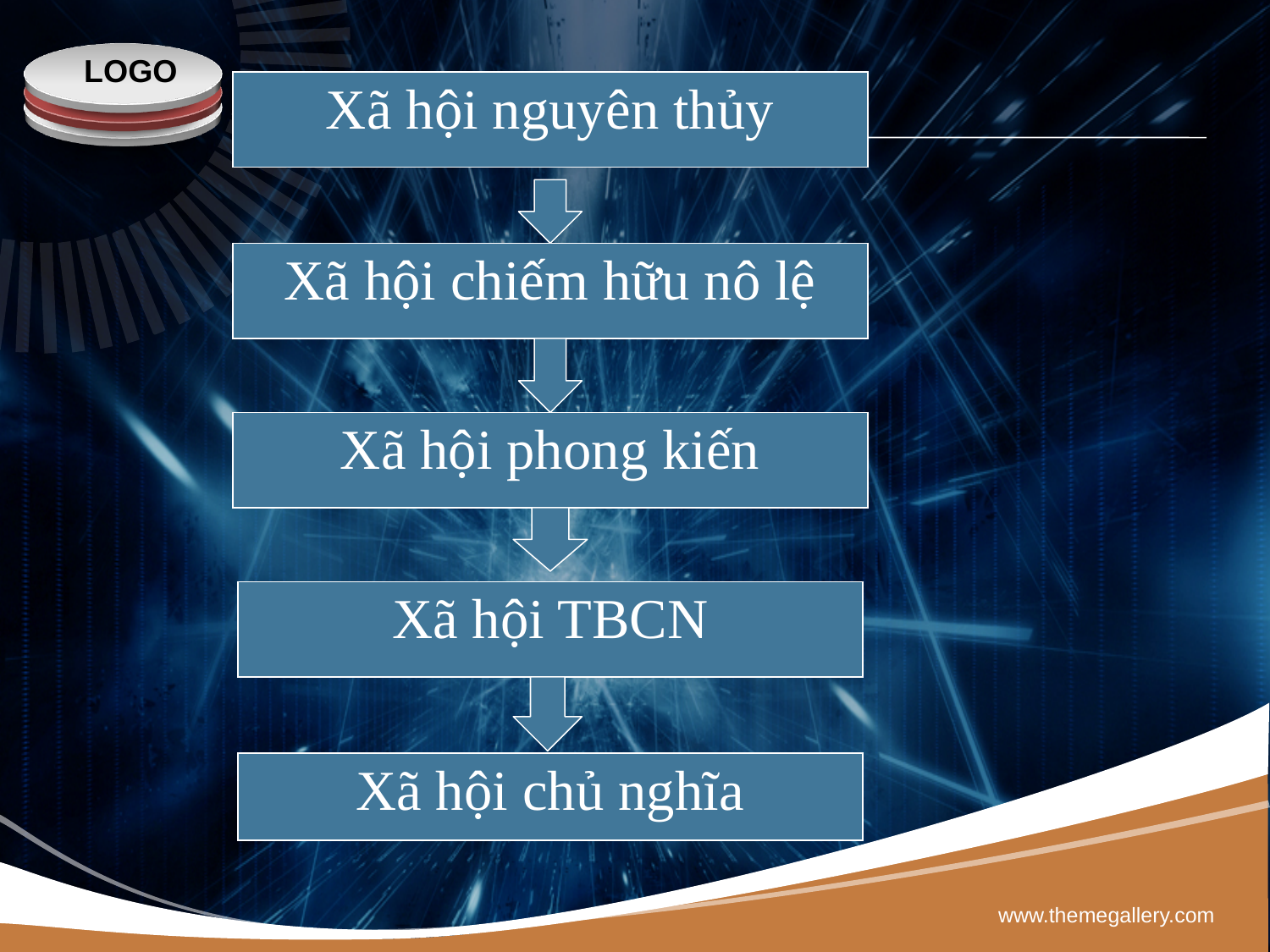

| Xã hội nguyên thủy |
| --- |

| Xã hội chiếm hữu nô lệ |
| --- |

| Xã hội phong kiến |
| --- |

| Xã hội TBCN |
| --- |

| Xã hội chủ nghĩa |
| --- |
www.themegallery.com